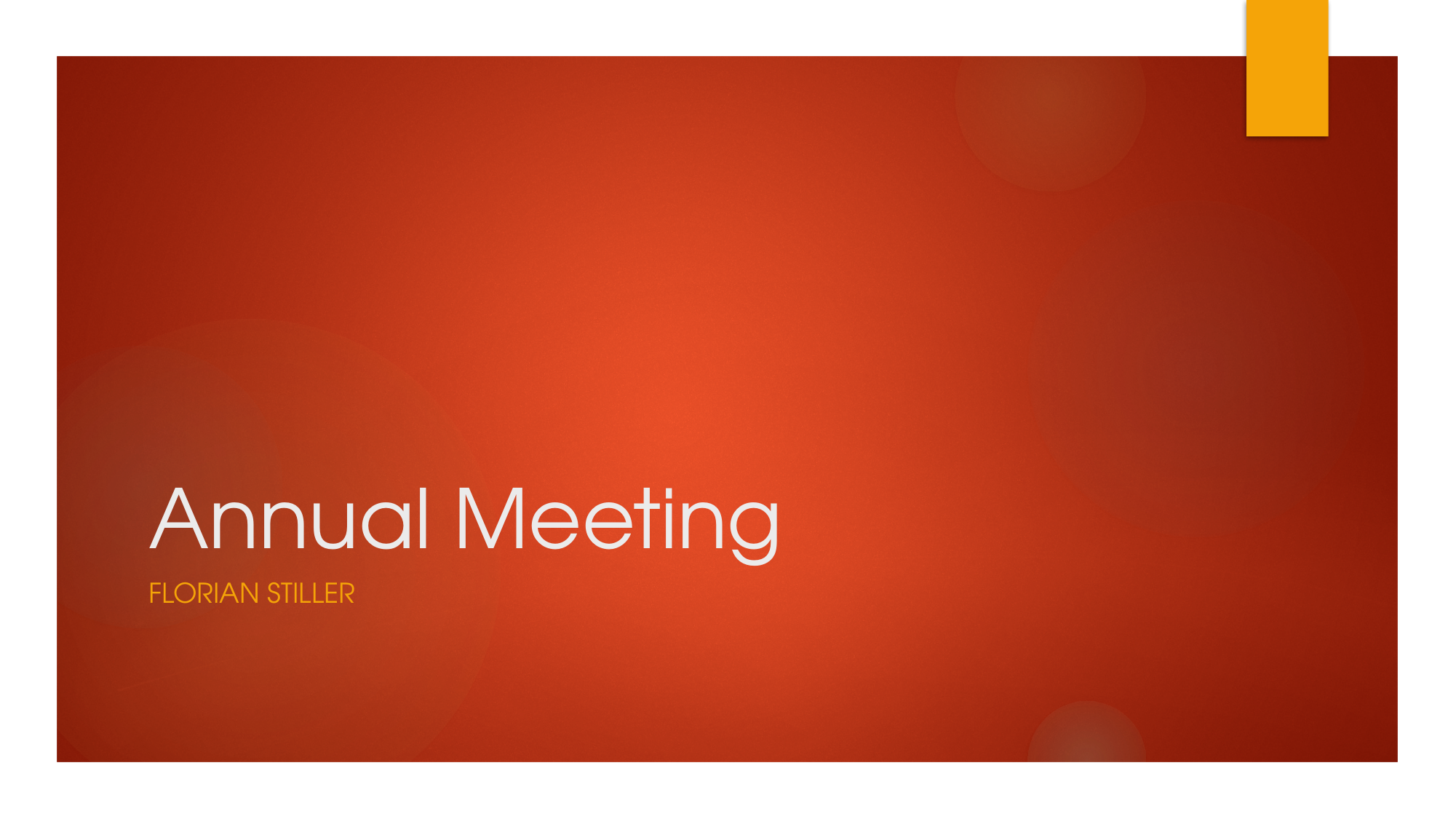

# Annual Meeting
Sample Text
Florian Stiller